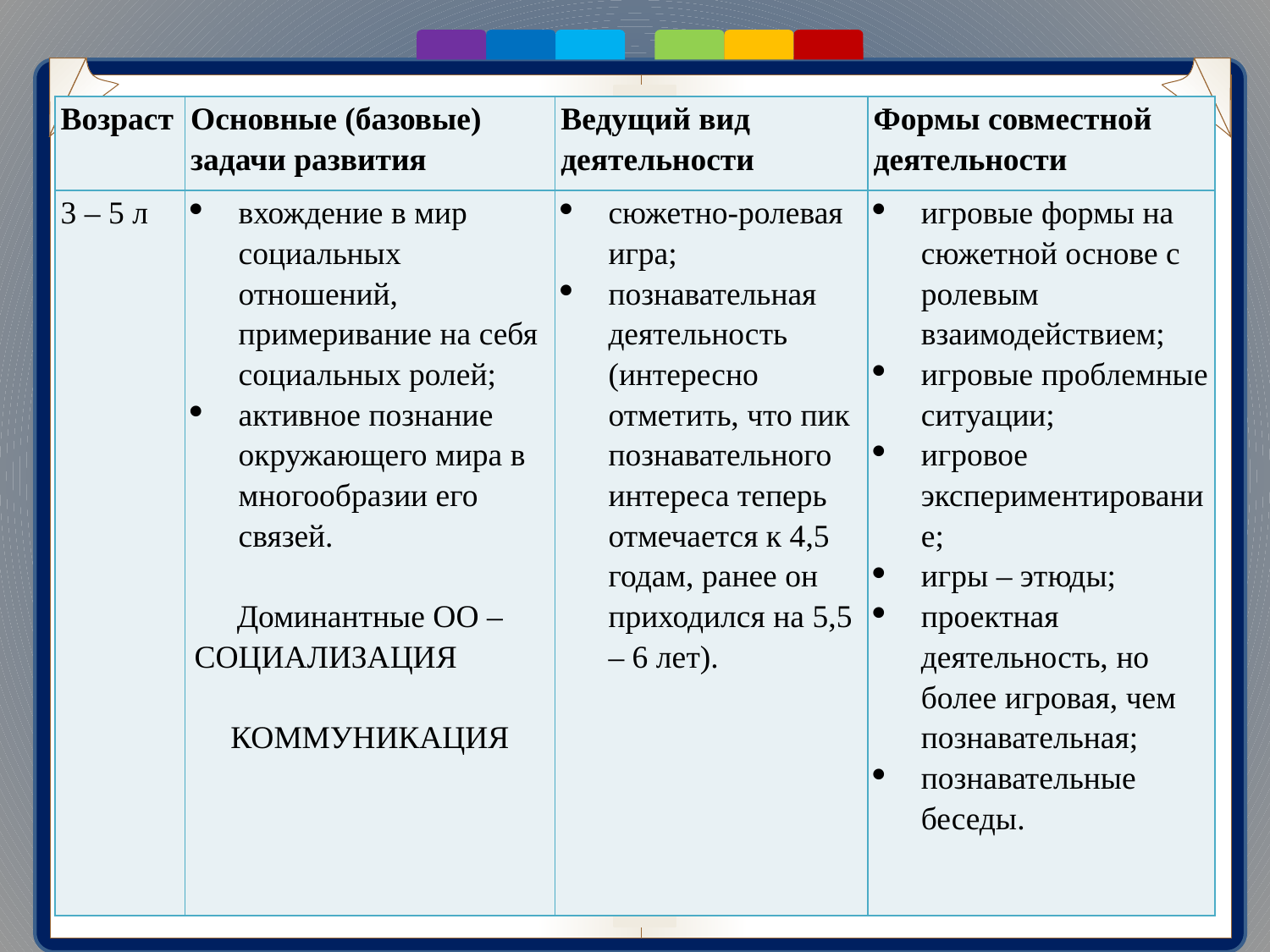

| Возраст | Основные (базовые) задачи развития | Ведущий вид деятельности | Формы совместной деятельности |
| --- | --- | --- | --- |
| 3 – 5 л | вхождение в мир социальных отношений, примеривание на себя социальных ролей; активное познание окружающего мира в многообразии его связей. Доминантные ОО – СОЦИАЛИЗАЦИЯ КОММУНИКАЦИЯ | сюжетно-ролевая игра; познавательная деятельность (интересно отметить, что пик познавательного интереса теперь отмечается к 4,5 годам, ранее он приходился на 5,5 – 6 лет). | игровые формы на сюжетной основе с ролевым взаимодействием; игровые проблемные ситуации; игровое экспериментирование; игры – этюды; проектная деятельность, но более игровая, чем познавательная; познавательные беседы. |